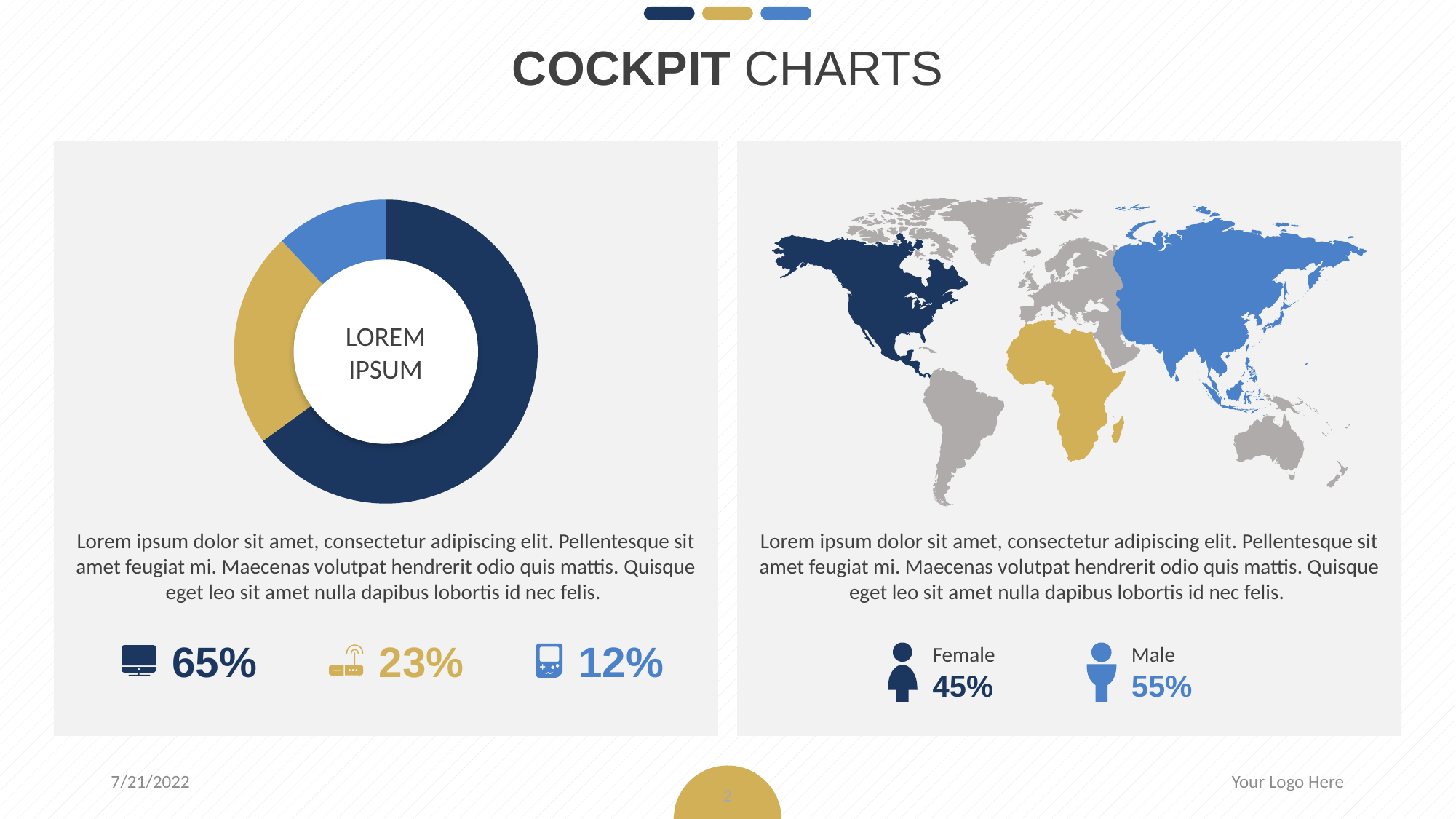

# Cockpit charts

### Chart

| Category | Sales |
|---|---|
| 1st Qtr | 65.0 |
| 2nd Qtr | 23.0 |
| 3rd Qtr | 12.0 |

LOREM IPSUM
Lorem ipsum dolor sit amet, consectetur adipiscing elit. Pellentesque sit amet feugiat mi. Maecenas volutpat hendrerit odio quis mattis. Quisque eget leo sit amet nulla dapibus lobortis id nec felis.
Lorem ipsum dolor sit amet, consectetur adipiscing elit. Pellentesque sit amet feugiat mi. Maecenas volutpat hendrerit odio quis mattis. Quisque eget leo sit amet nulla dapibus lobortis id nec felis.
65%
23%
12%
Female
45%

Male
55%

7/21/2022
Your Logo Here
2